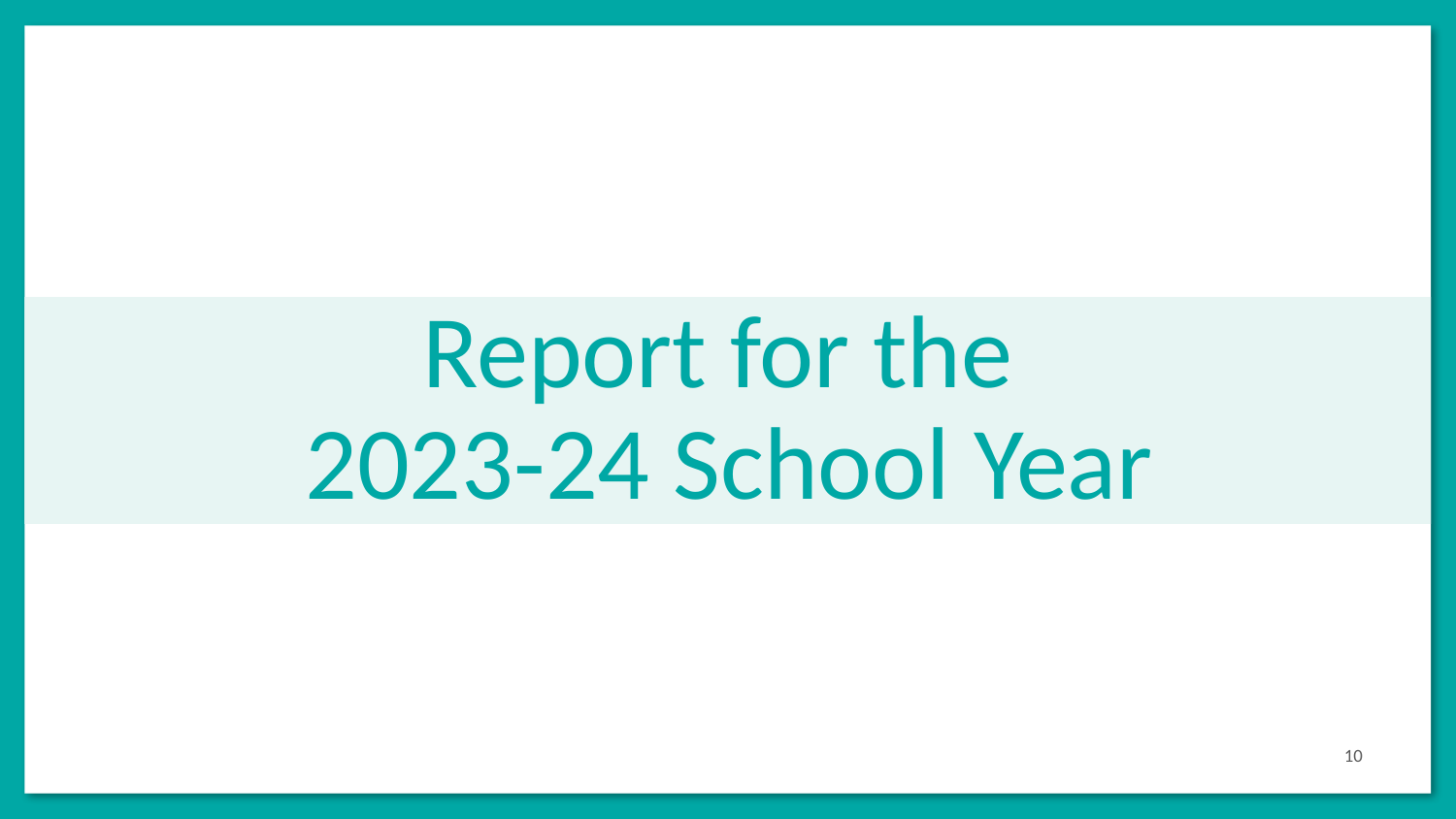

# Report for the
2023-24 School Year
10